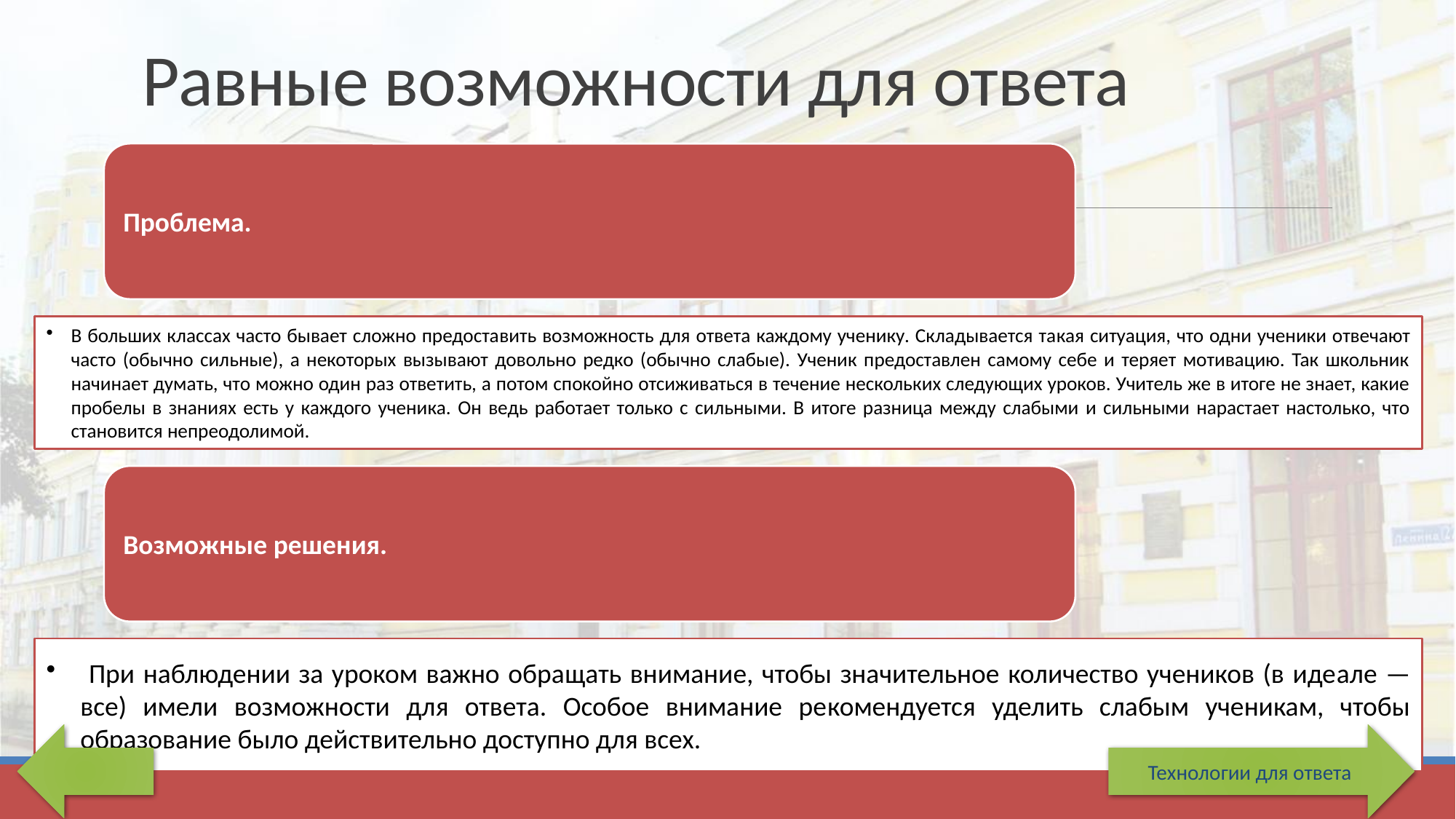

# Равные возможности для ответа
Проблема.
Возможные решения.
В больших классах часто бывает сложно предоста­вить возможность для ответа каждому ученику. Складывается та­кая ситуация, что одни ученики отвечают часто (обычно сильные), а некоторых вызывают довольно редко (обычно слабые). Ученик предоставлен самому себе и теряет мотивацию. Так школьник начинает думать, что можно один раз ответить, а потом спокойно отсиживаться в течение нескольких следующих уроков. Учитель же в итоге не знает, какие пробелы в знаниях есть у каждого учени­ка. Он ведь работает только с сильными. В итоге разница между слабыми и сильными нарастает настолько, что становится непре­одолимой.
 При наблюдении за уроком важно обра­щать внимание, чтобы значительное количество учеников (в иде­але — все) имели возможности для ответа. Особое внимание ре­комендуется уделить слабым ученикам, чтобы образование было действительно доступно для всех.

Технологии для ответа